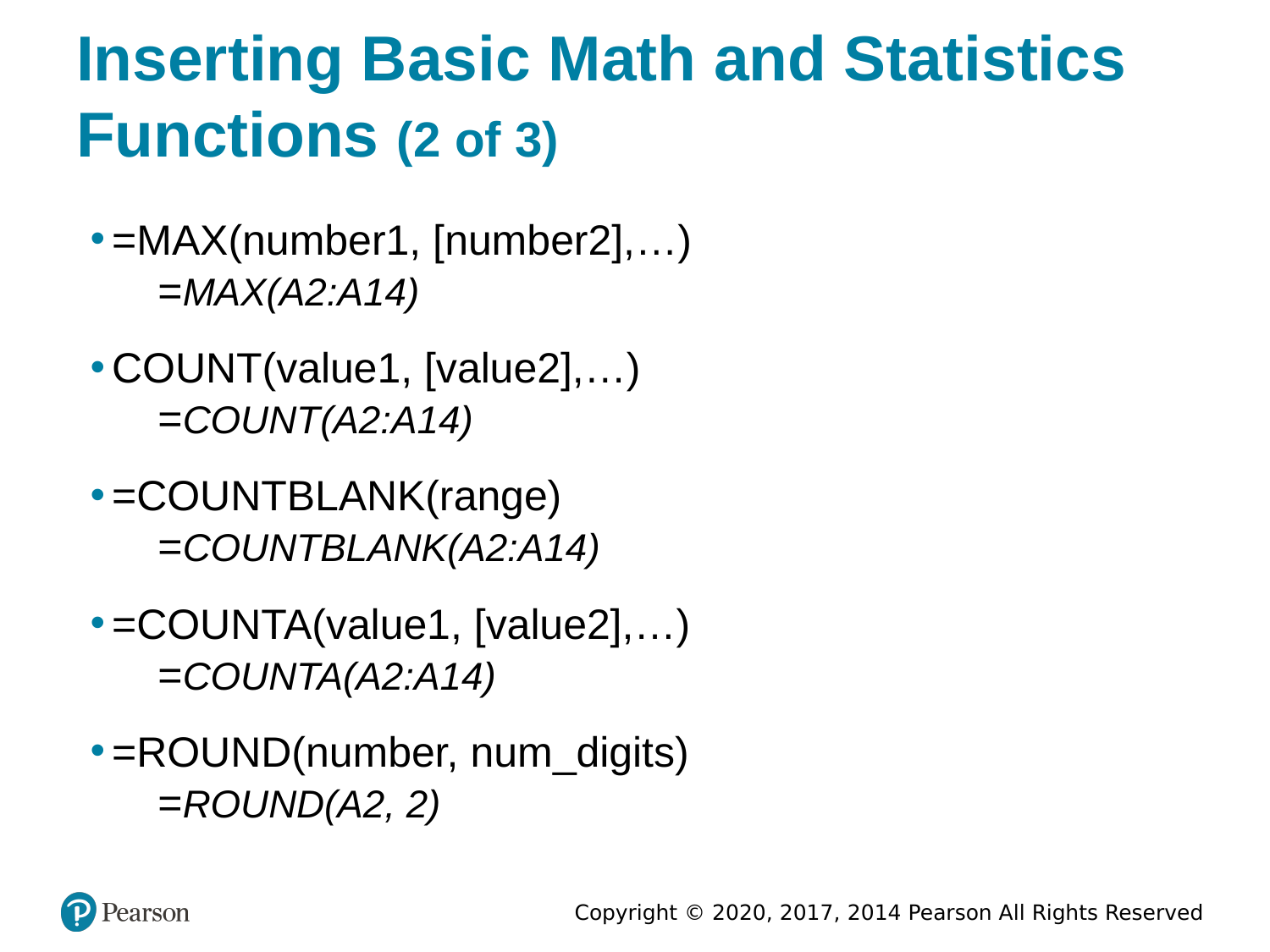

# Inserting Basic Math and Statistics Functions (2 of 3)
=MAX(number1, [number2],…)
=MAX(A2:A14)
COUNT(value1, [value2],…)
=COUNT(A2:A14)
=COUNTBLANK(range)
=COUNTBLANK(A2:A14)
=COUNTA(value1, [value2],…)
=COUNTA(A2:A14)
=ROUND(number, num_digits)
=ROUND(A2, 2)